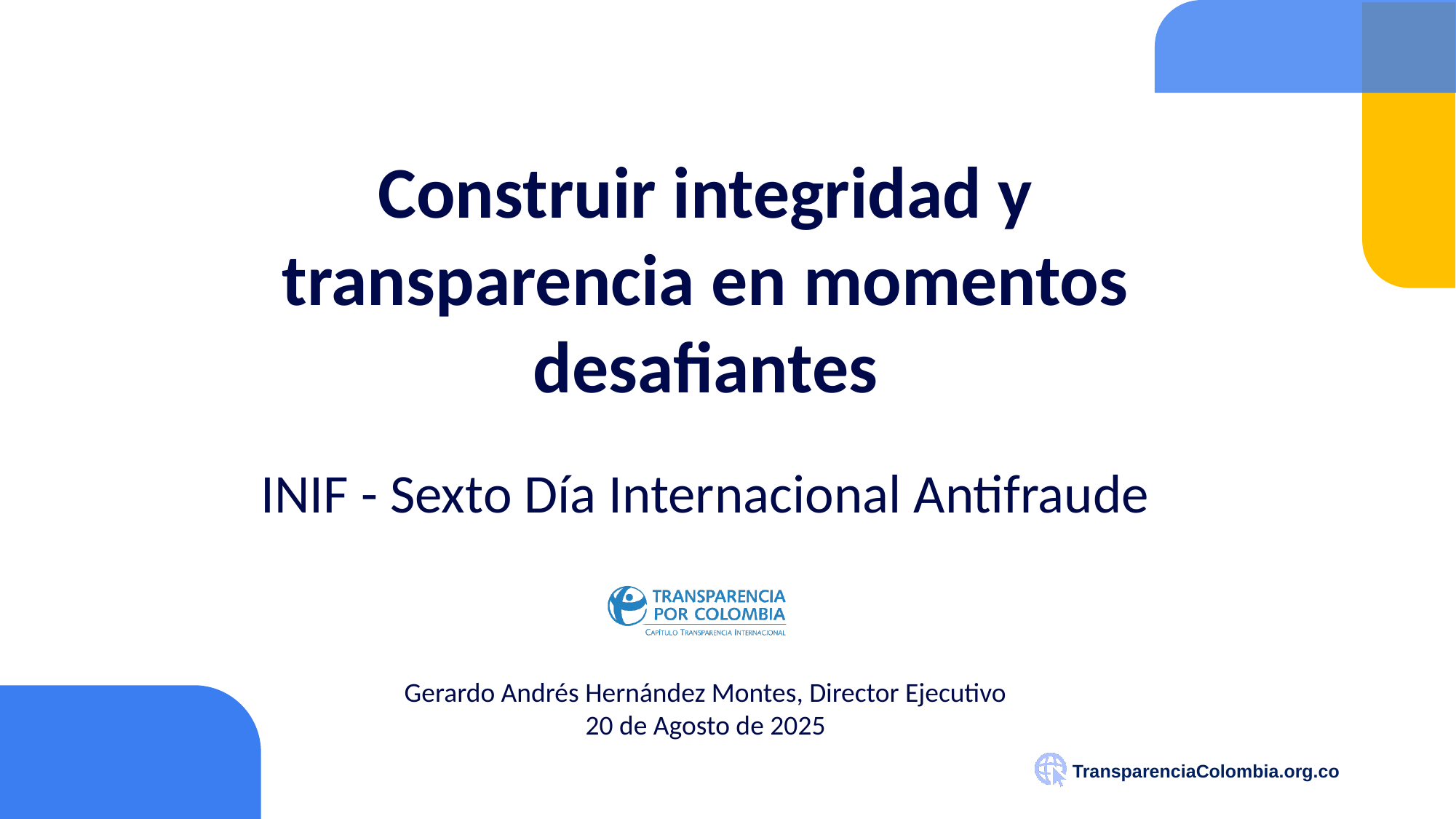

Construir integridad y transparencia en momentos desafiantes

INIF - Sexto Día Internacional Antifraude
Gerardo Andrés Hernández Montes, Director Ejecutivo
20 de Agosto de 2025